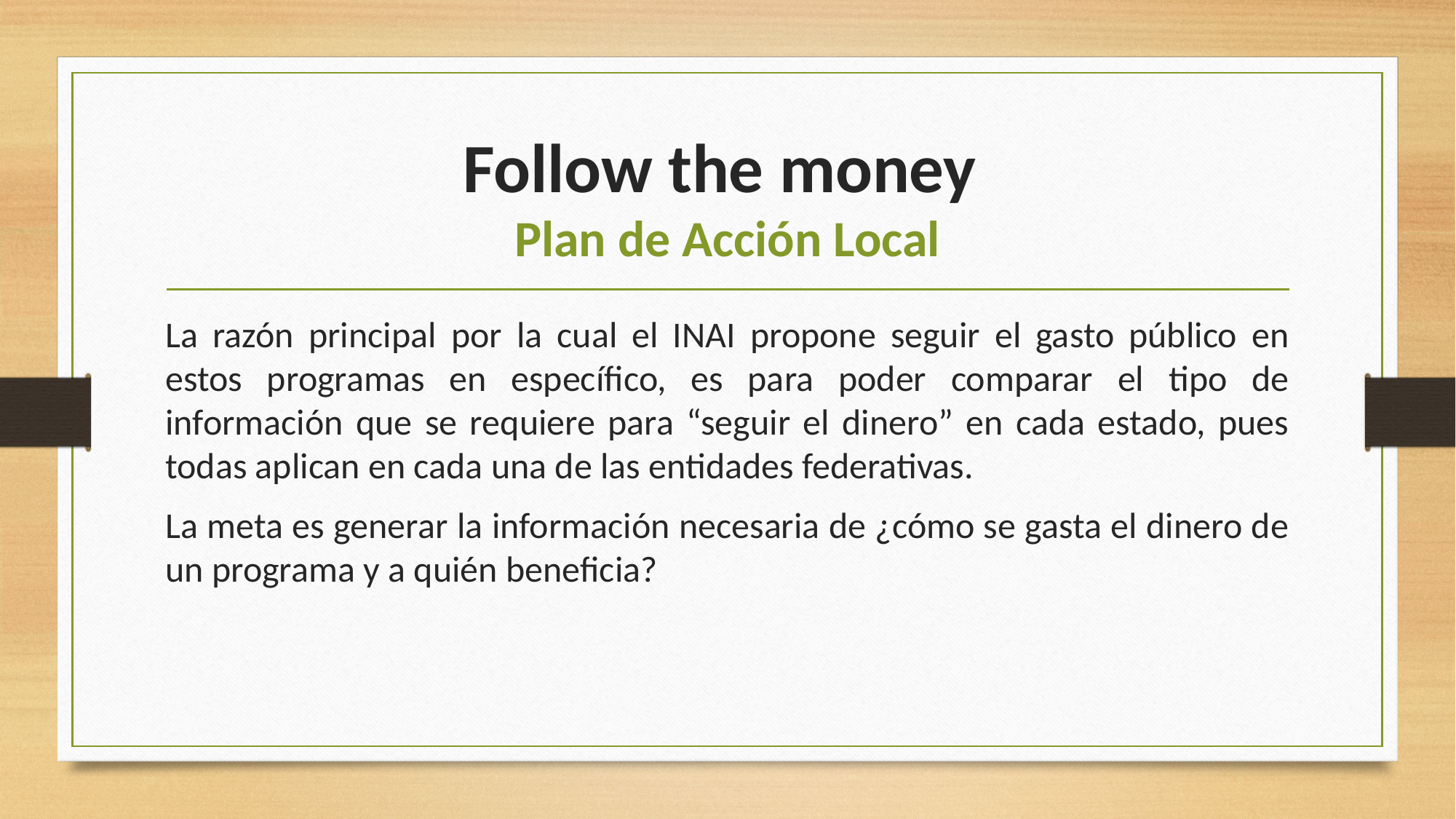

# Follow the money Plan de Acción Local
La razón principal por la cual el INAI propone seguir el gasto público en estos programas en específico, es para poder comparar el tipo de información que se requiere para “seguir el dinero” en cada estado, pues todas aplican en cada una de las entidades federativas.
La meta es generar la información necesaria de ¿cómo se gasta el dinero de un programa y a quién beneficia?